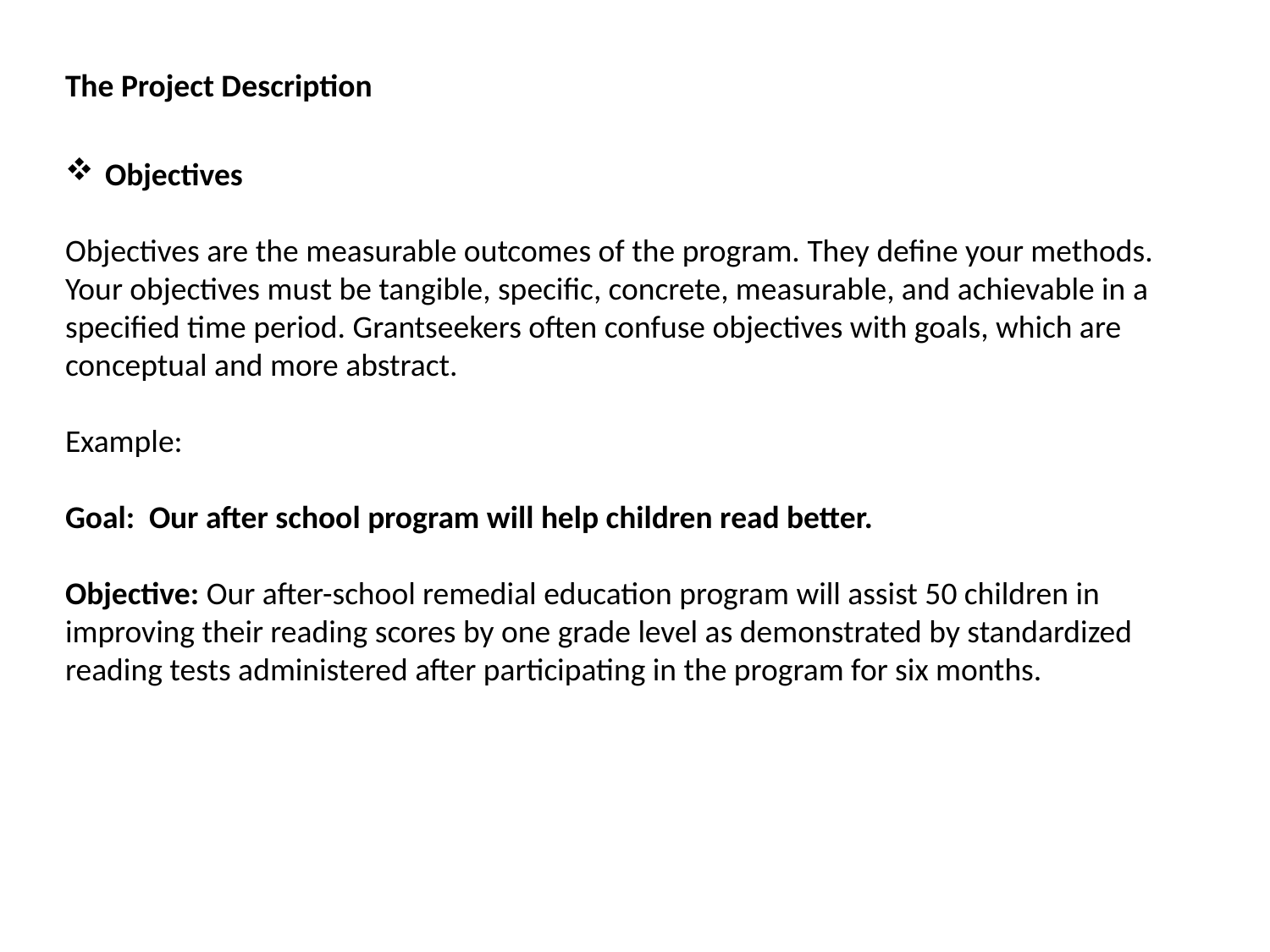

The Project Description
Objectives

Objectives are the measurable outcomes of the program. They define your methods. Your objectives must be tangible, specific, concrete, measurable, and achievable in a specified time period. Grantseekers often confuse objectives with goals, which are conceptual and more abstract.

Example:

Goal:  Our after school program will help children read better.

Objective: Our after-school remedial education program will assist 50 children in improving their reading scores by one grade level as demonstrated by standardized reading tests administered after participating in the program for six months.